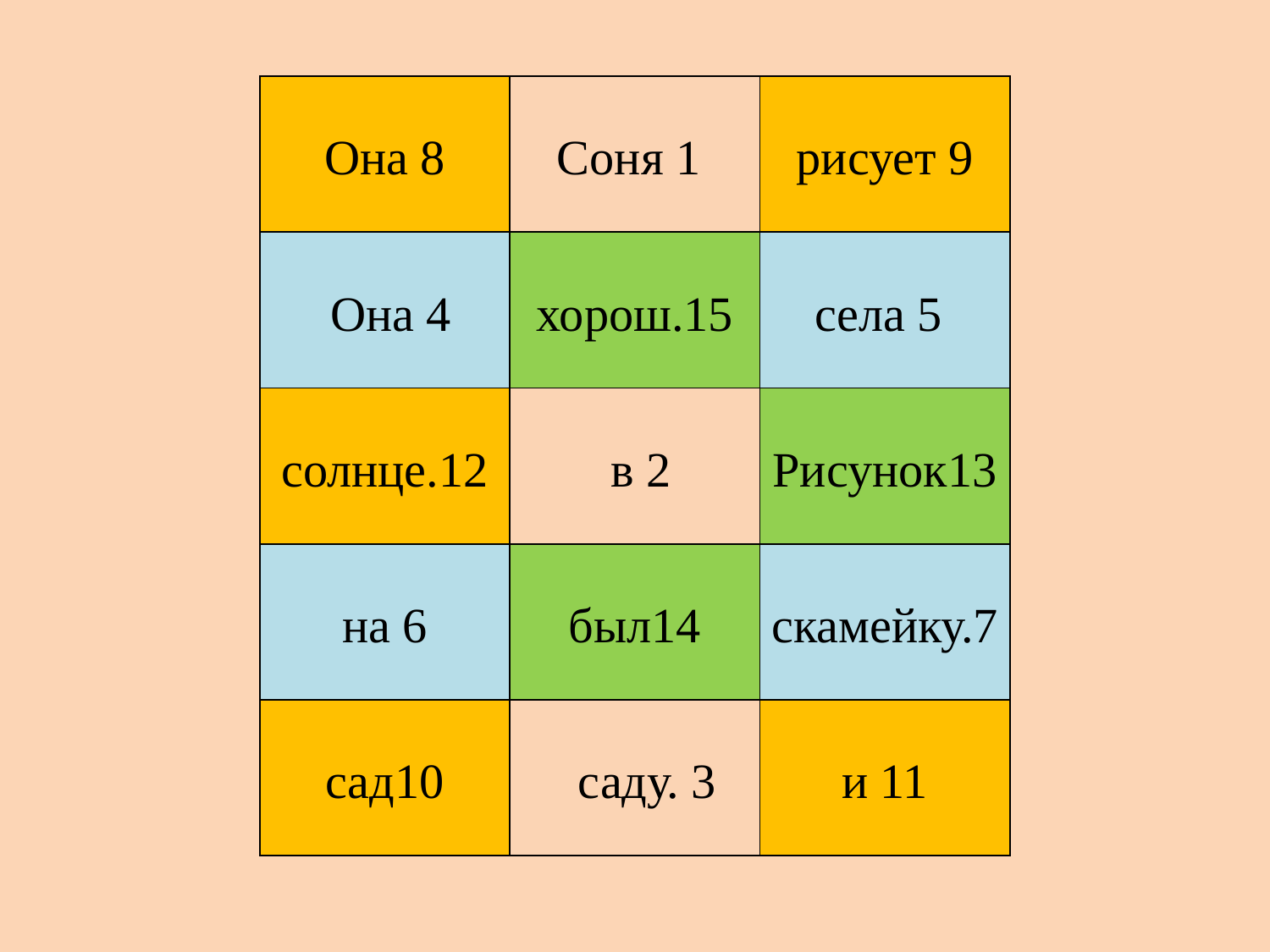

| Она 8 | Соня 1 | рисует 9 |
| --- | --- | --- |
| Она 4 | хорош.15 | села 5 |
| солнце.12 | в 2 | Рисунок13 |
| на 6 | был14 | скамейку.7 |
| сад10 | саду. 3 | и 11 |